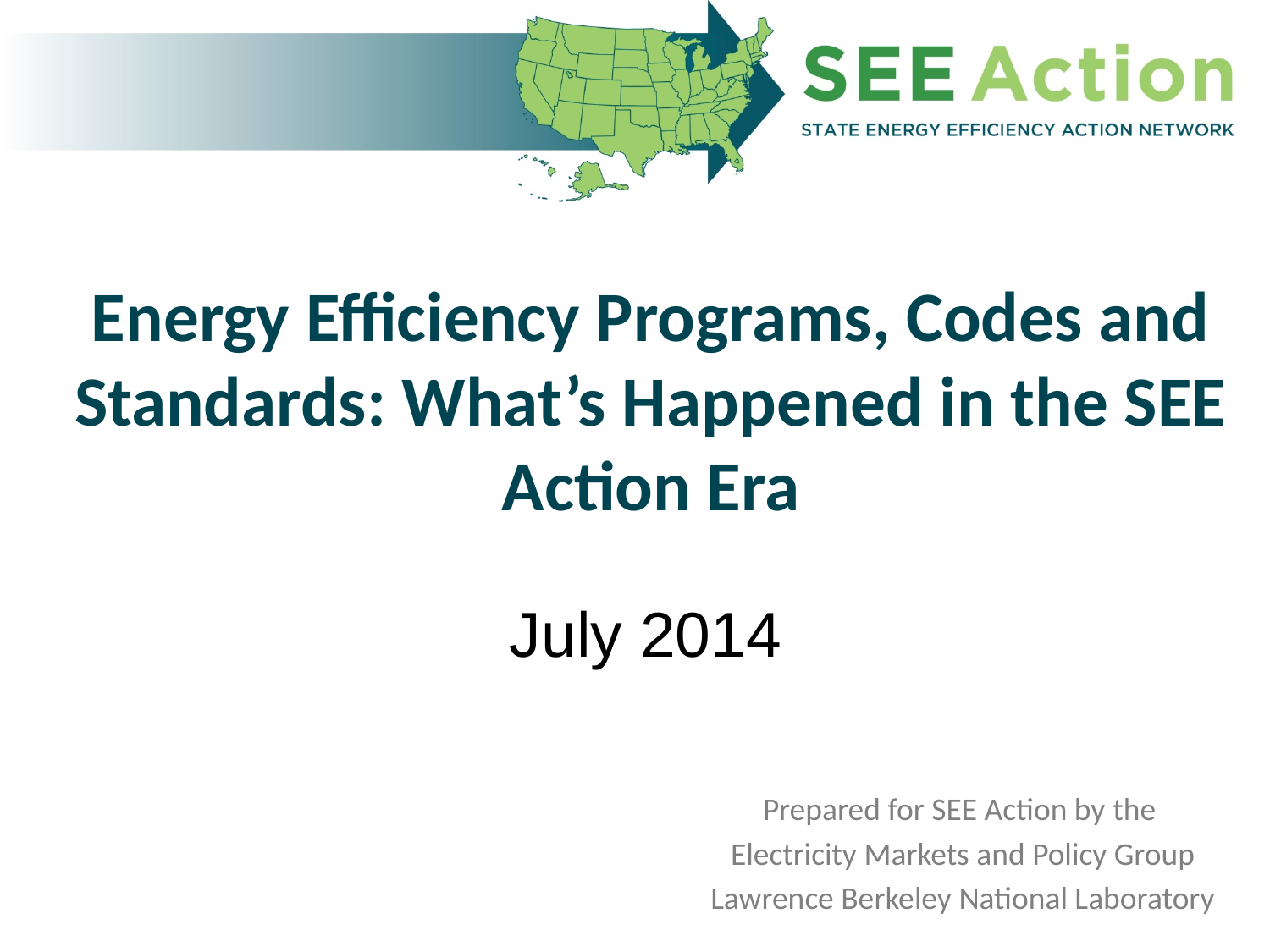

# Energy Efficiency Programs, Codes and Standards: What’s Happened in the SEE Action Era
July 2014
Prepared for SEE Action by the
Electricity Markets and Policy Group
Lawrence Berkeley National Laboratory